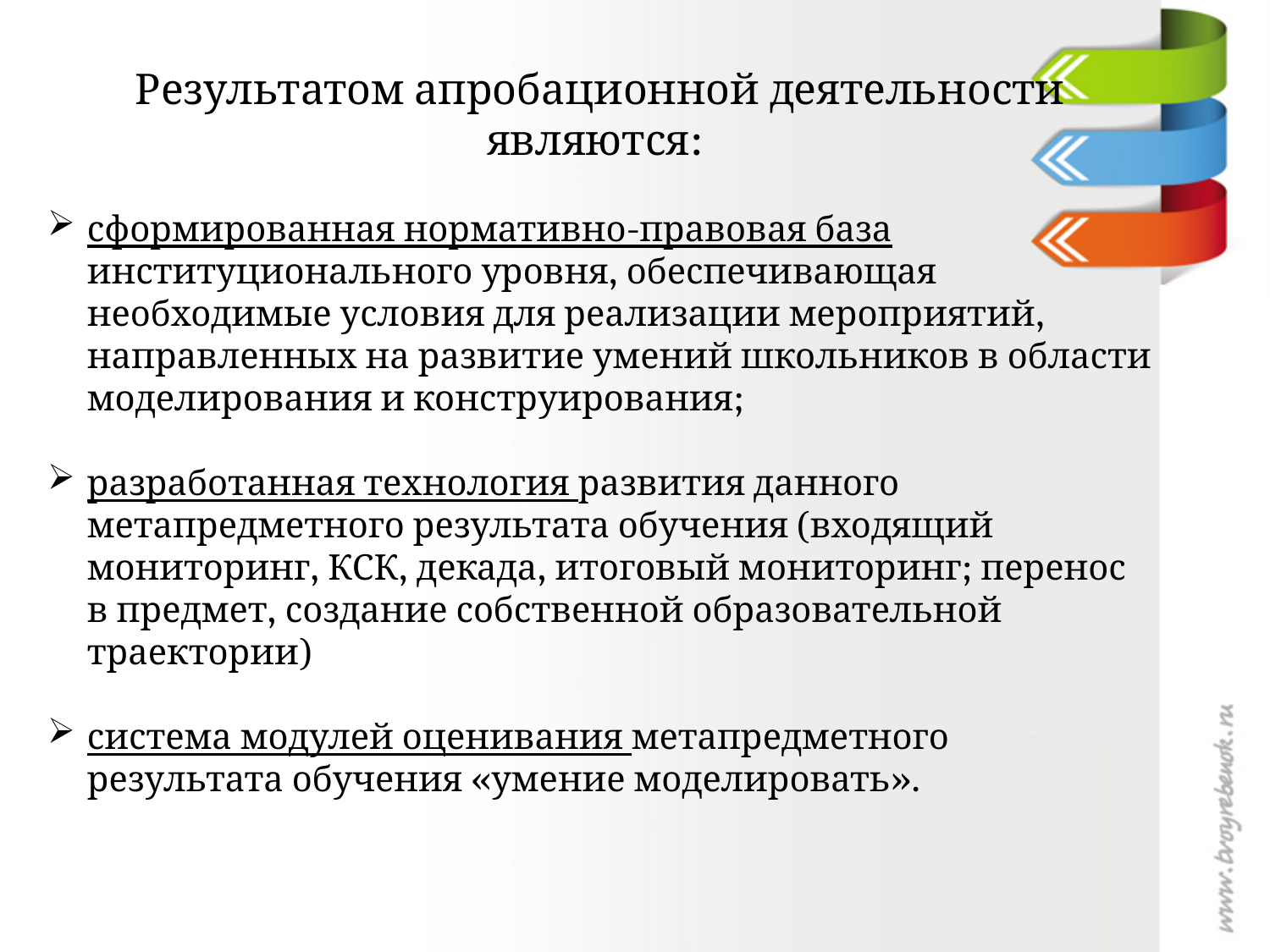

Результатом апробационной деятельности являются:

сформированная нормативно-правовая база институционального уровня, обеспечивающая необходимые условия для реализации мероприятий, направленных на развитие умений школьников в области моделирования и конструирования;

разработанная технология развития данного метапредметного результата обучения (входящий мониторинг, КСК, декада, итоговый мониторинг; перенос в предмет, создание собственной образовательной траектории)

система модулей оценивания метапредметного результата обучения «умение моделировать».